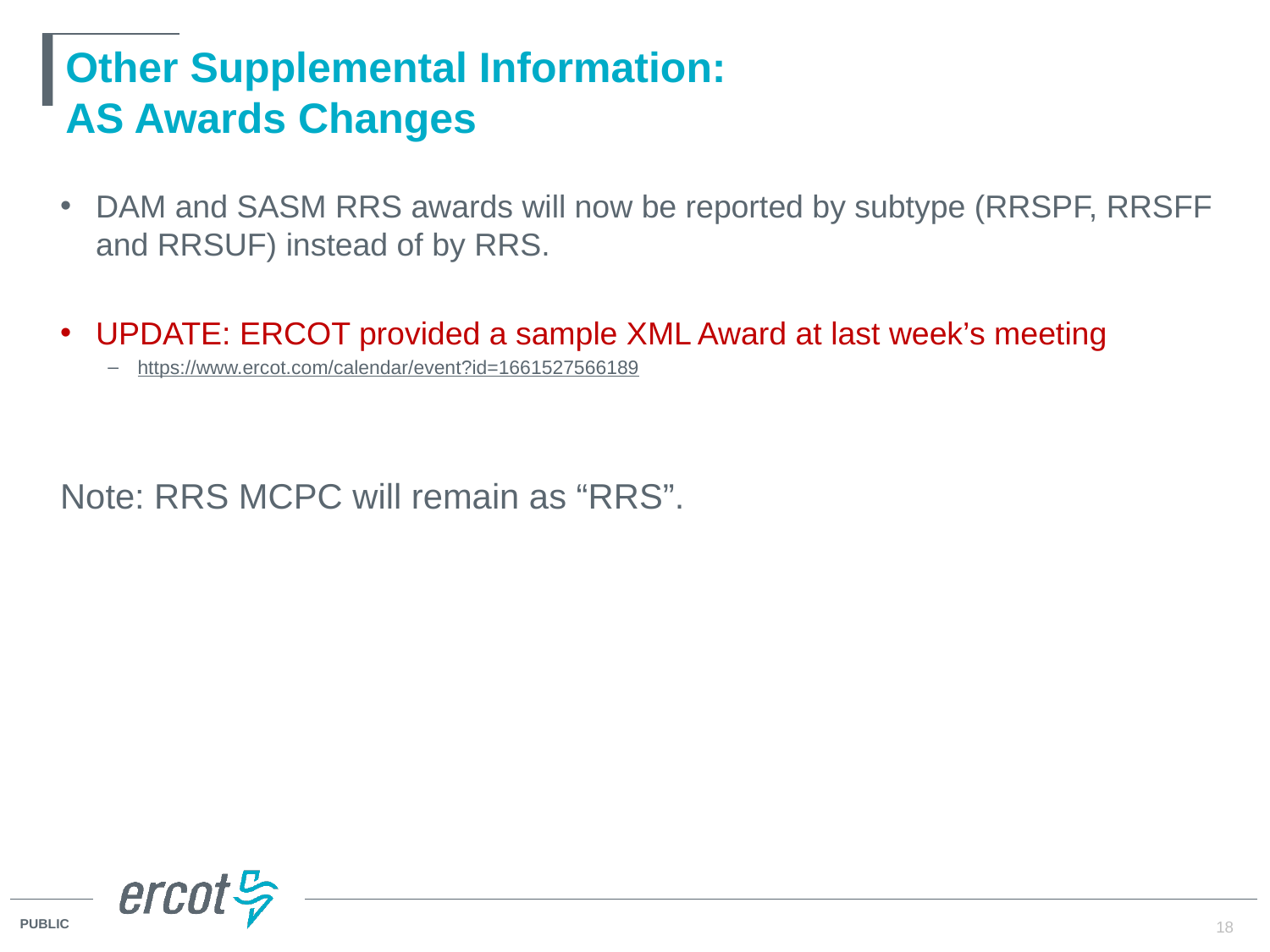

# Other Supplemental Information: AS Awards Changes
DAM and SASM RRS awards will now be reported by subtype (RRSPF, RRSFF and RRSUF) instead of by RRS.

UPDATE: ERCOT provided a sample XML Award at last week’s meeting
https://www.ercot.com/calendar/event?id=1661527566189

Note: RRS MCPC will remain as “RRS”.

18